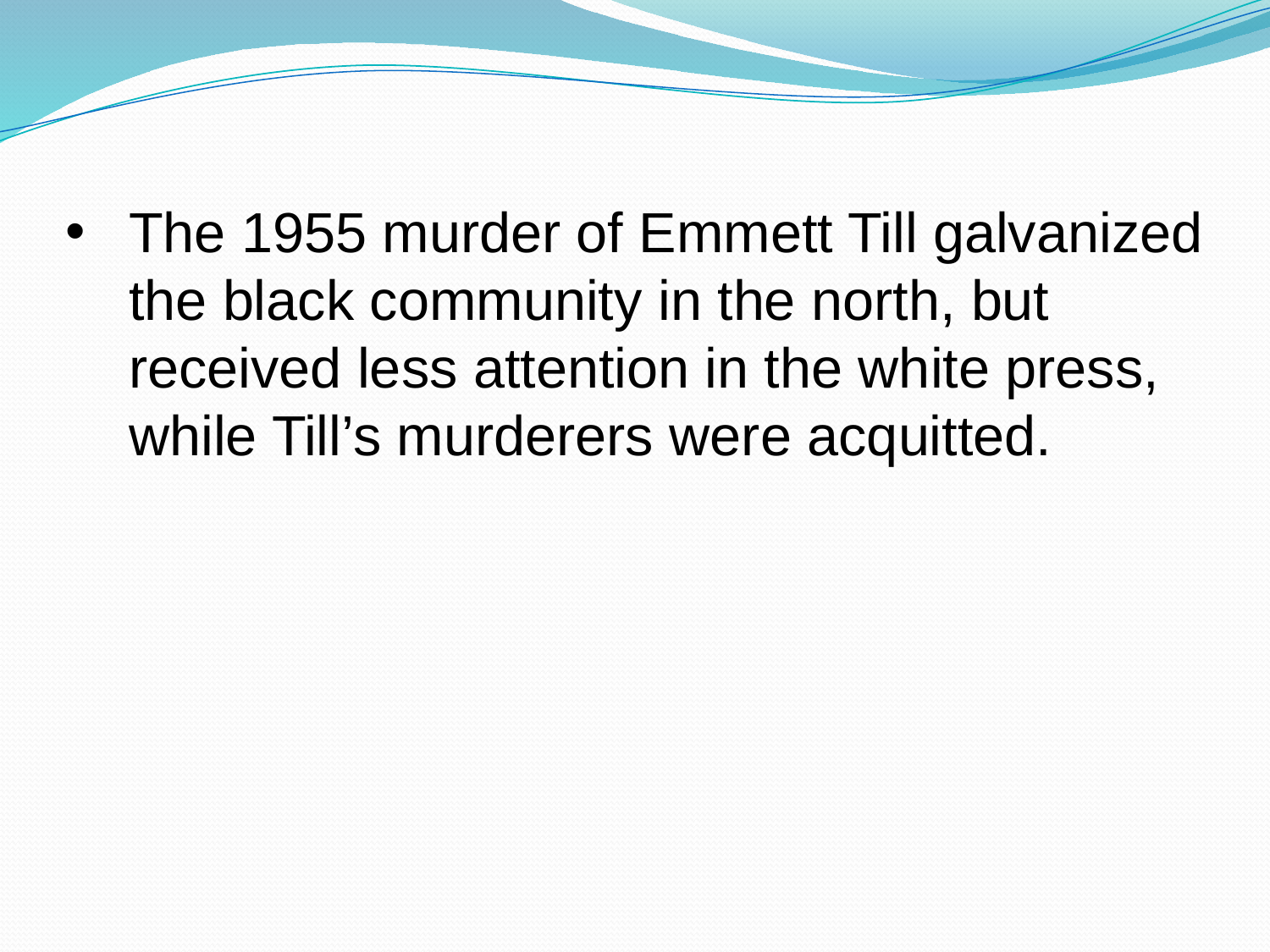

The 1955 murder of Emmett Till galvanized the black community in the north, but received less attention in the white press, while Till’s murderers were acquitted.